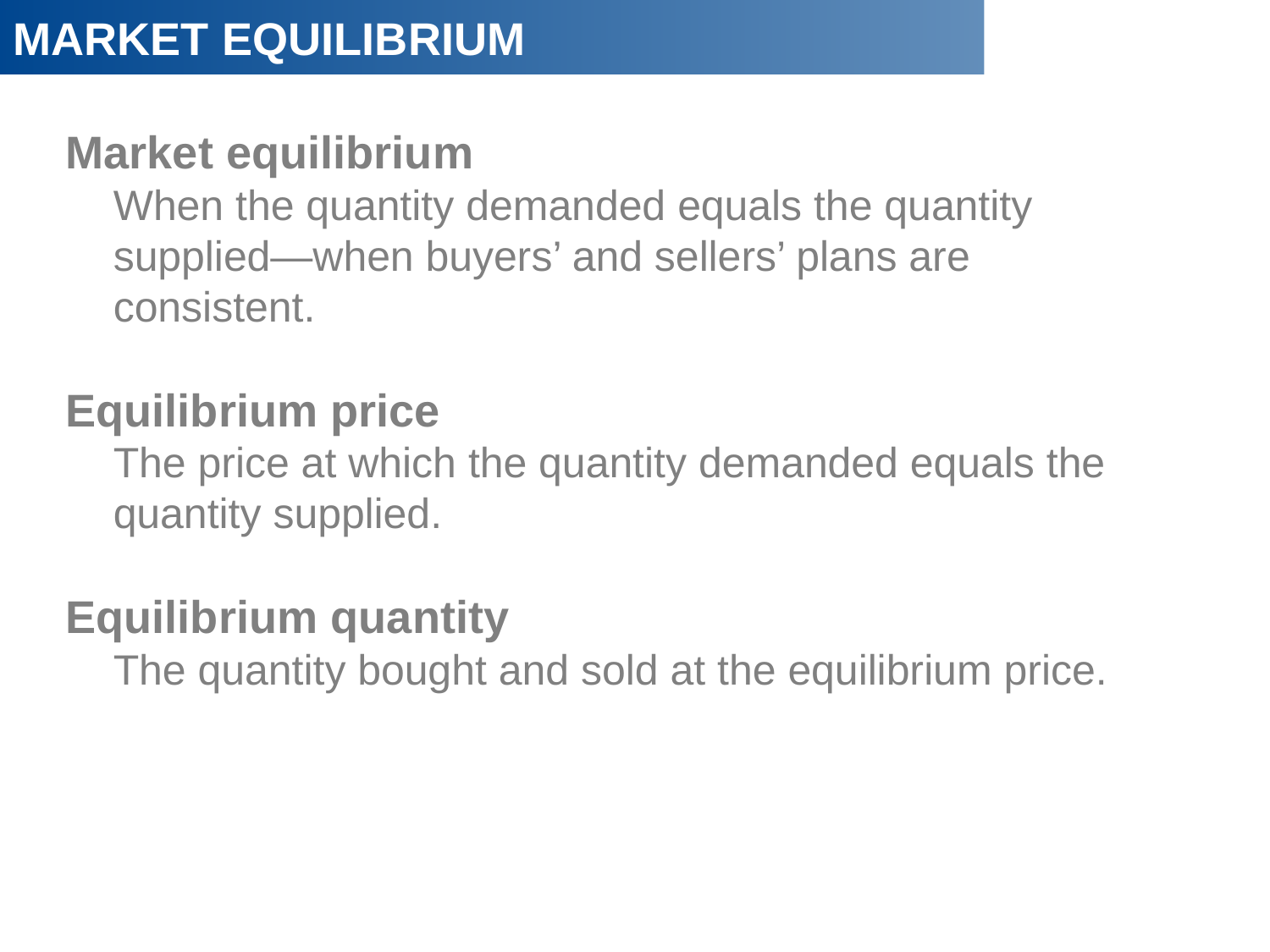

# MARKET EQUILIBRIUM
Market equilibrium
	When the quantity demanded equals the quantity supplied—when buyers’ and sellers’ plans are consistent.

Equilibrium price
	The price at which the quantity demanded equals the quantity supplied.

Equilibrium quantity
	The quantity bought and sold at the equilibrium price.